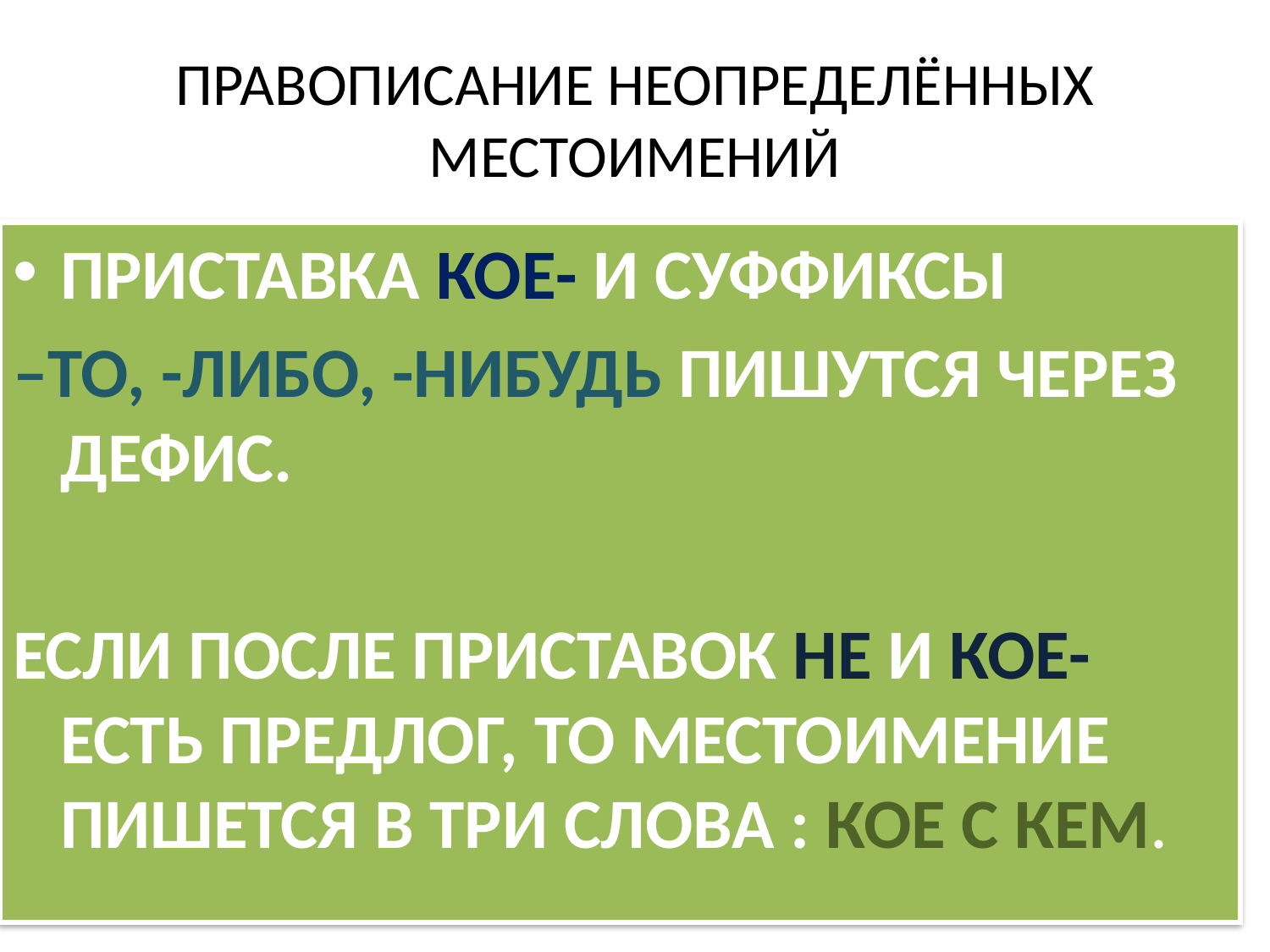

# ПРАВОПИСАНИЕ НЕОПРЕДЕЛЁННЫХ МЕСТОИМЕНИЙ
ПРИСТАВКА КОЕ- И СУФФИКСЫ
–ТО, -ЛИБО, -НИБУДЬ ПИШУТСЯ ЧЕРЕЗ ДЕФИС.

ЕСЛИ ПОСЛЕ ПРИСТАВОК НЕ И КОЕ-  ЕСТЬ ПРЕДЛОГ, ТО МЕСТОИМЕНИЕ ПИШЕТСЯ В ТРИ СЛОВА : КОЕ С КЕМ.